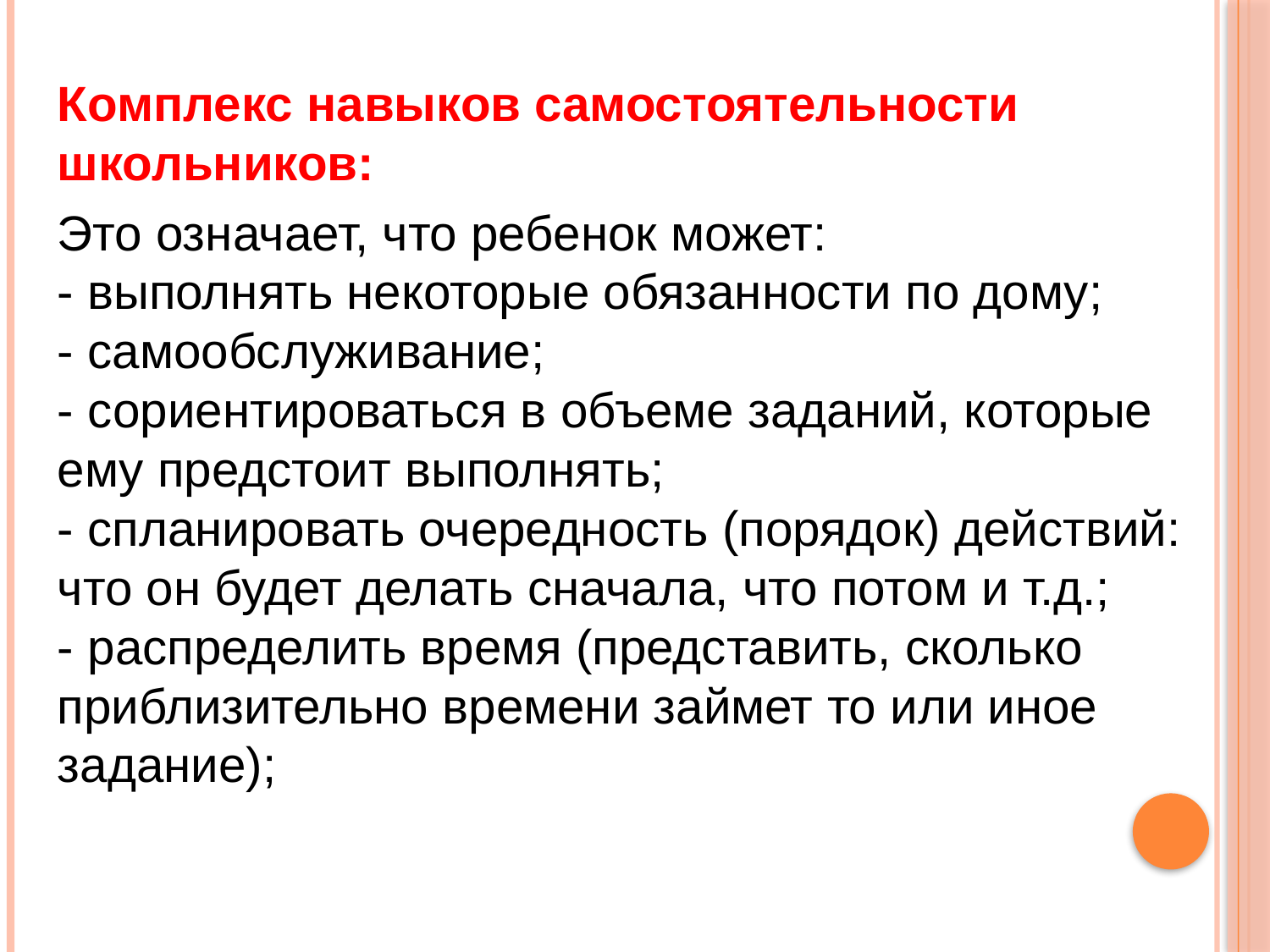

Комплекс навыков самостоятельности школьников:
Это означает, что ребенок может:
- выполнять некоторые обязанности по дому;
- самообслуживание;
- сориентироваться в объеме заданий, которые ему предстоит выполнять;
- спланировать очередность (порядок) действий: что он будет делать сначала, что потом и т.д.;
- распределить время (представить, сколько приблизительно времени займет то или иное задание);